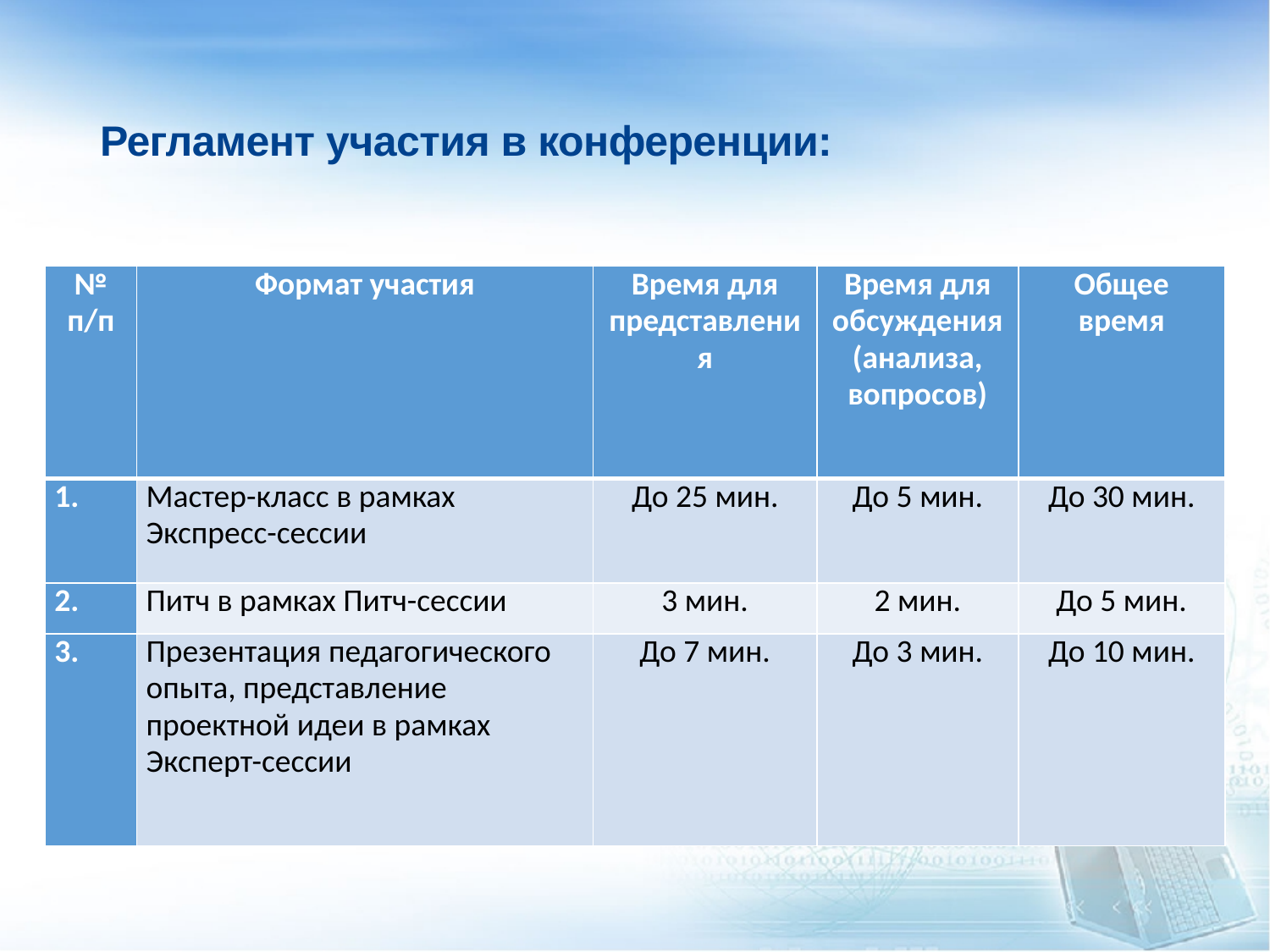

# Регламент участия в конференции:
| № п/п | Формат участия | Время для представления | Время для обсуждения (анализа, вопросов) | Общее время |
| --- | --- | --- | --- | --- |
|  | Мастер-класс в рамках Экспресс-сессии | До 25 мин. | До 5 мин. | До 30 мин. |
| 2. | Питч в рамках Питч-сессии | 3 мин. | 2 мин. | До 5 мин. |
| 3. | Презентация педагогического опыта, представление проектной идеи в рамках Эксперт-сессии | До 7 мин. | До 3 мин. | До 10 мин. |